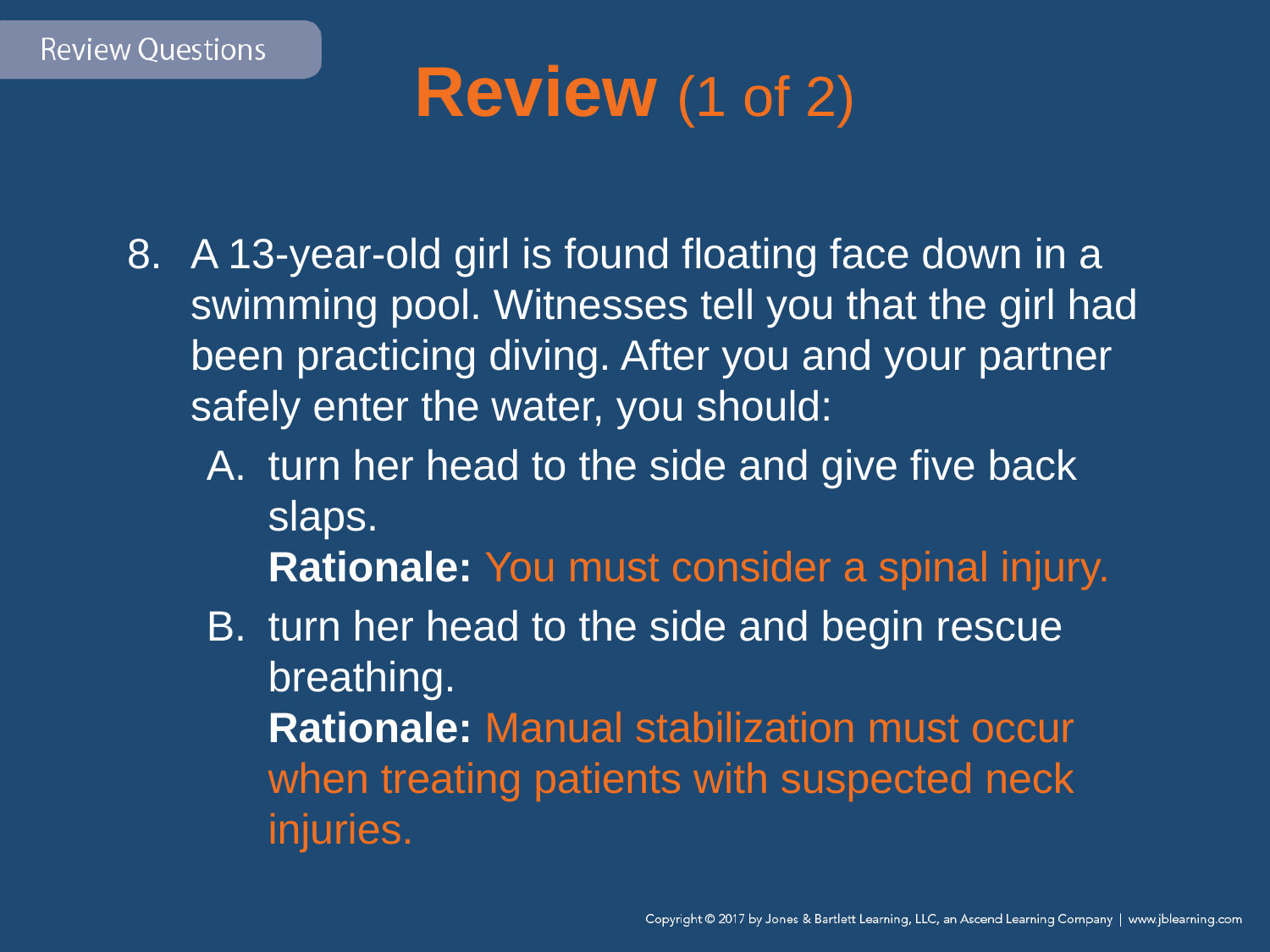

# Review (1 of 2)
A 13-year-old girl is found floating face down in a swimming pool. Witnesses tell you that the girl had been practicing diving. After you and your partner safely enter the water, you should:
turn her head to the side and give five back slaps.
Rationale: You must consider a spinal injury.
turn her head to the side and begin rescue breathing.
Rationale: Manual stabilization must occur when treating patients with suspected neck injuries.